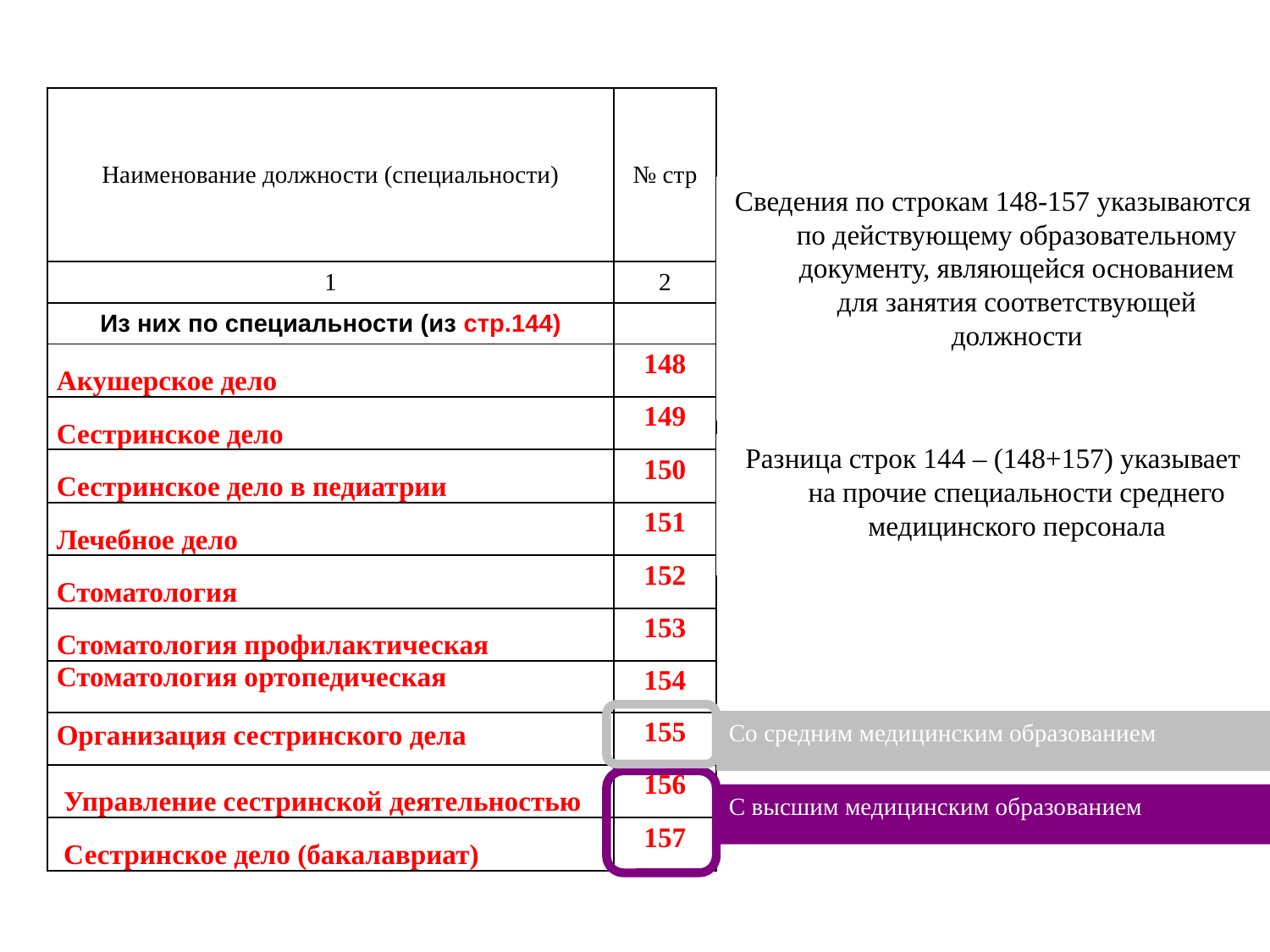

| Наименование должности (специальности) | № стр |
| --- | --- |
| 1 | 2 |
| Из них по специальности (из стр.144) |  |
| Акушерское дело | 148 |
| Сестринское дело | 149 |
| Сестринское дело в педиатрии | 150 |
| Лечебное дело | 151 |
| Стоматология | 152 |
| Стоматология профилактическая | 153 |
| Стоматология ортопедическая | 154 |
| Организация сестринского дела | 155 |
| Управление сестринской деятельностью | 156 |
| Сестринское дело (бакалавриат) | 157 |
Сведения по строкам 148-157 указываются по действующему образовательному документу, являющейся основанием для занятия соответствующей должности
Разница строк 144 – (148+157) указывает на прочие специальности среднего медицинского персонала

Со средним медицинским образованием

С высшим медицинским образованием